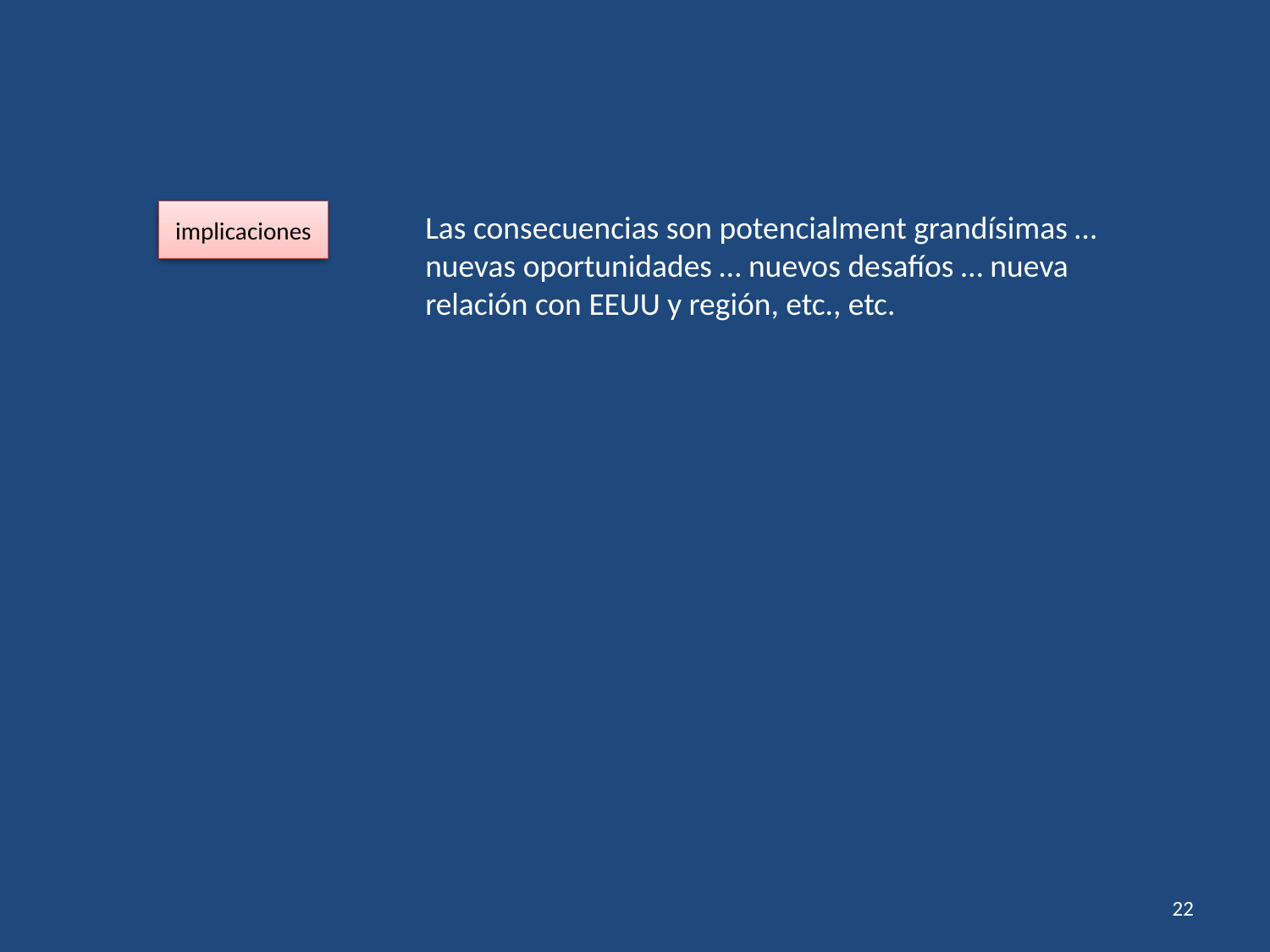

implicaciones
Las consecuencias son potencialment grandísimas … nuevas oportunidades … nuevos desafíos … nueva relación con EEUU y región, etc., etc.
22